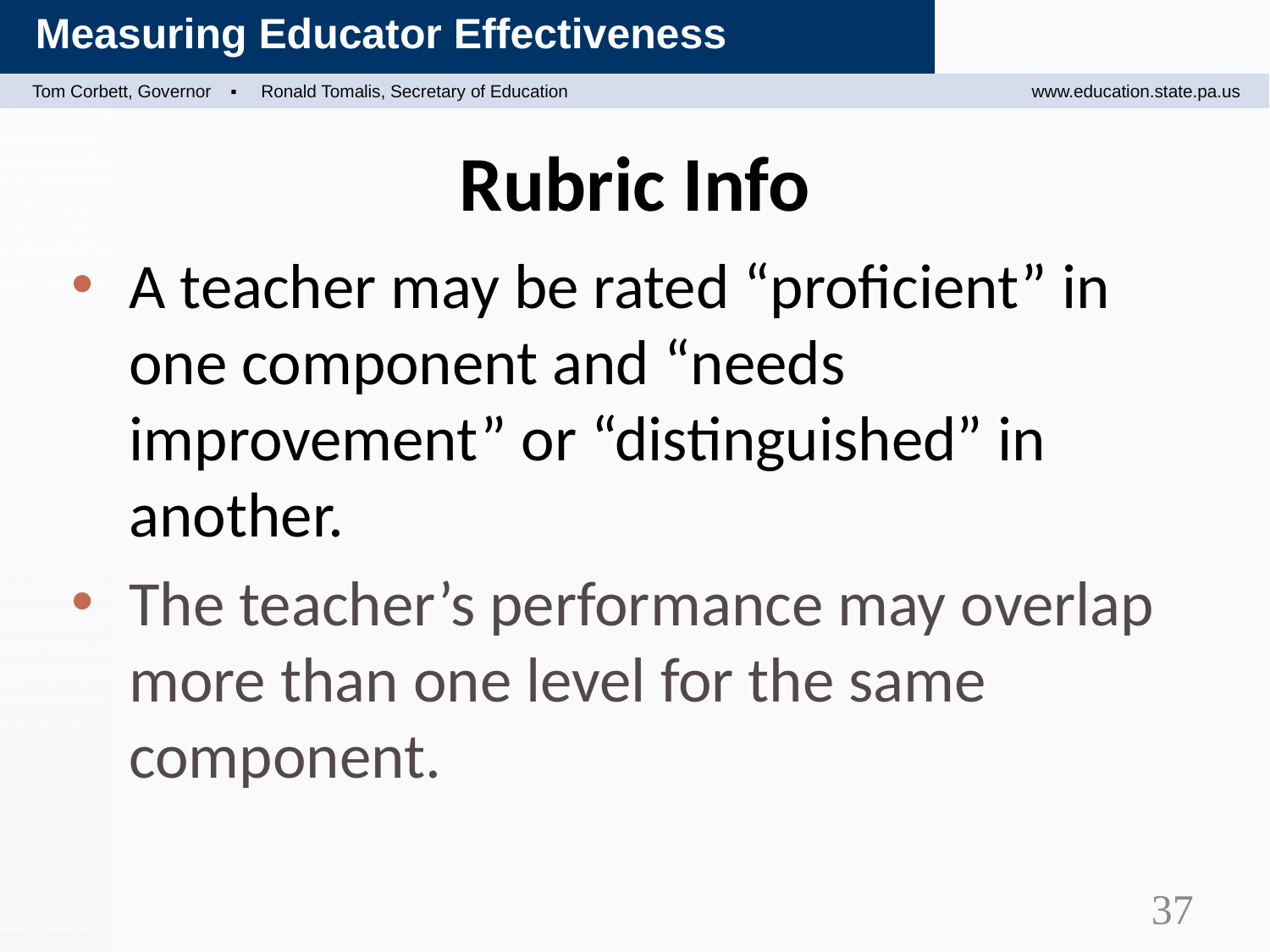

# Rubric Info
A teacher may be rated “proficient” in one component and “needs improvement” or “distinguished” in another.
The teacher’s performance may overlap more than one level for the same component.
37